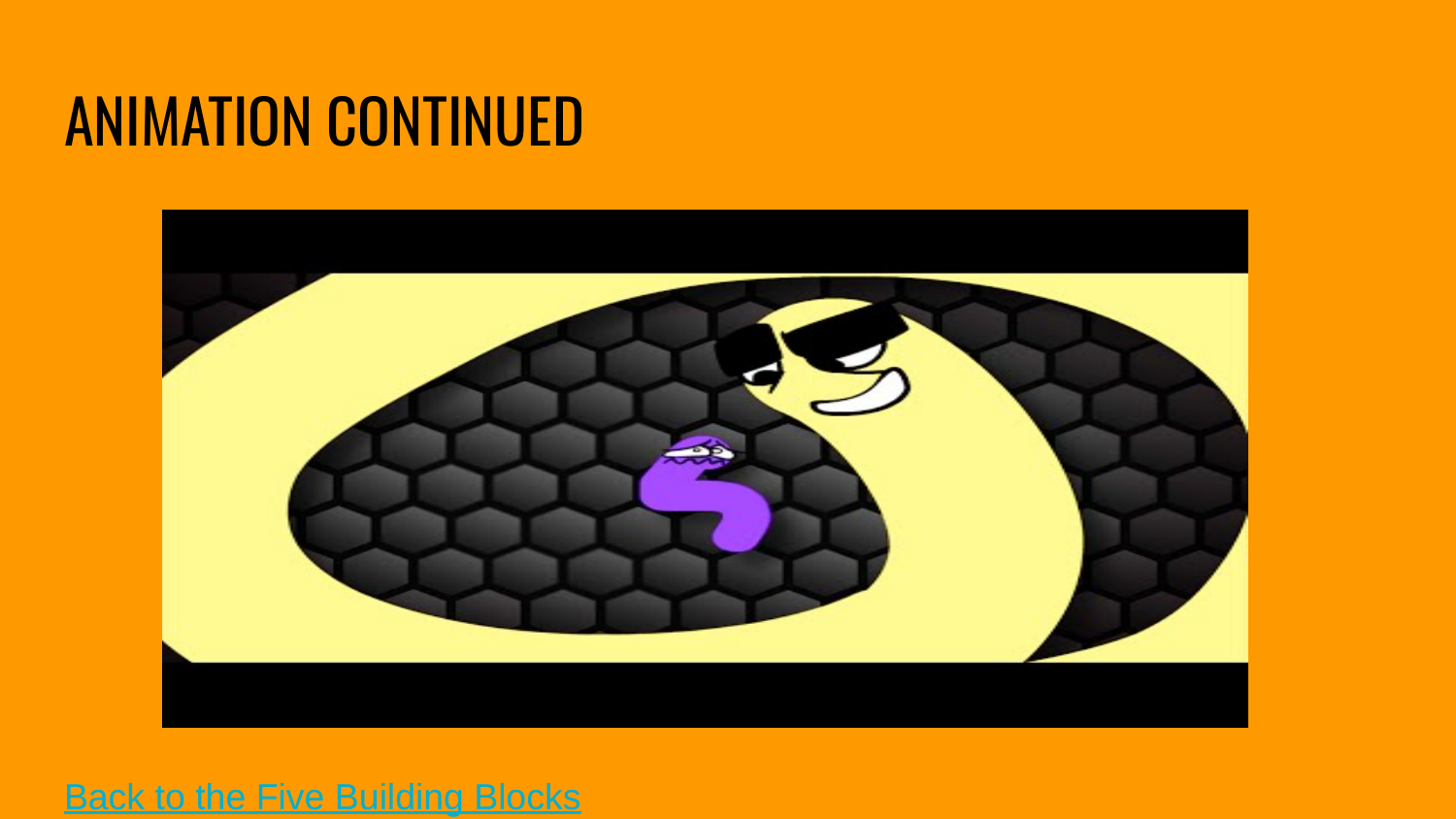

# ANIMATION CONTINUED

Back to the Five Building Blocks